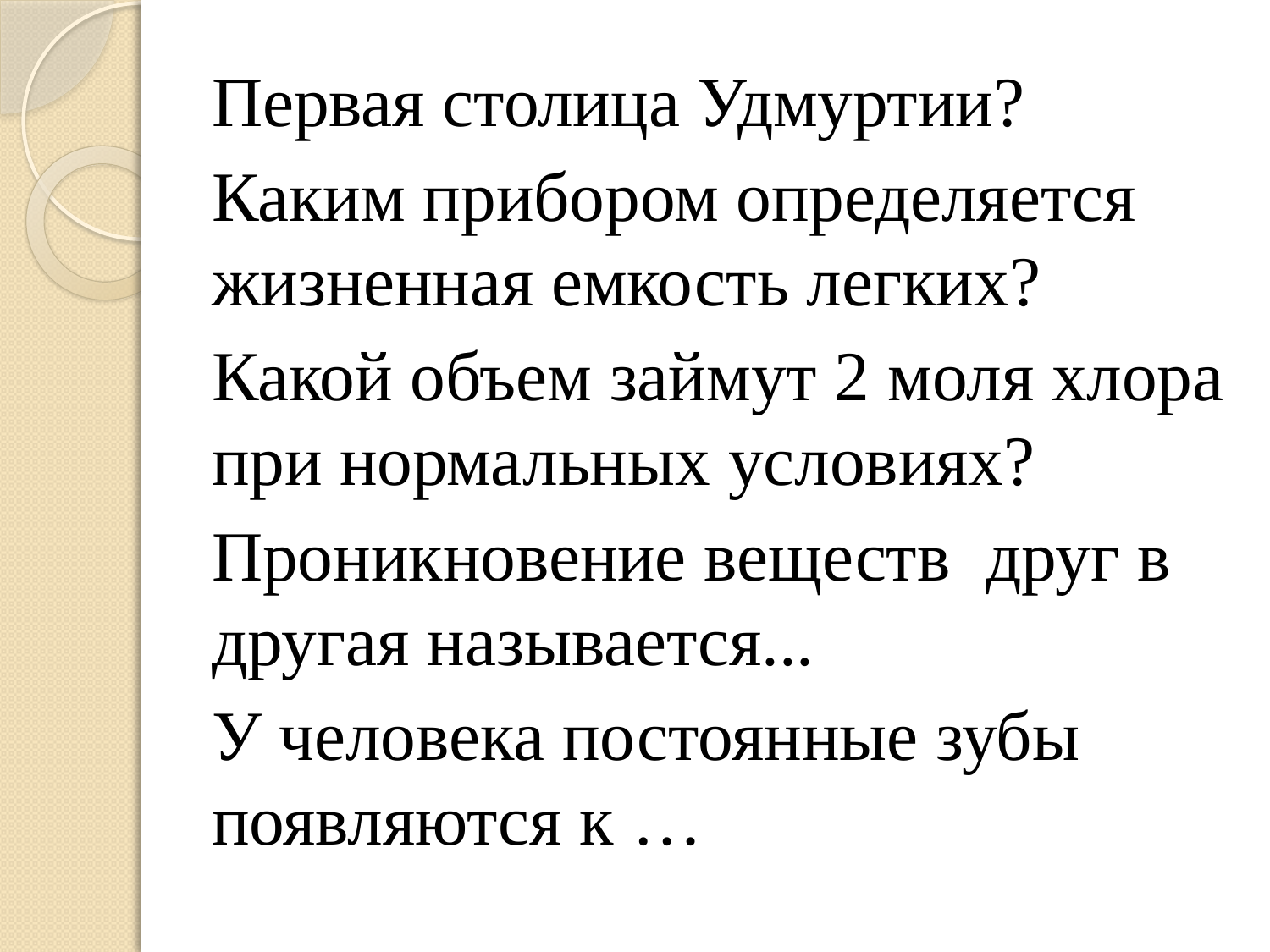

Первая столица Удмуртии?
Каким прибором определяется жизненная емкость легких?
Какой объем займут 2 моля хлора при нормальных условиях?
Проникновение веществ  друг в другая называется...
У человека постоянные зубы появляются к …